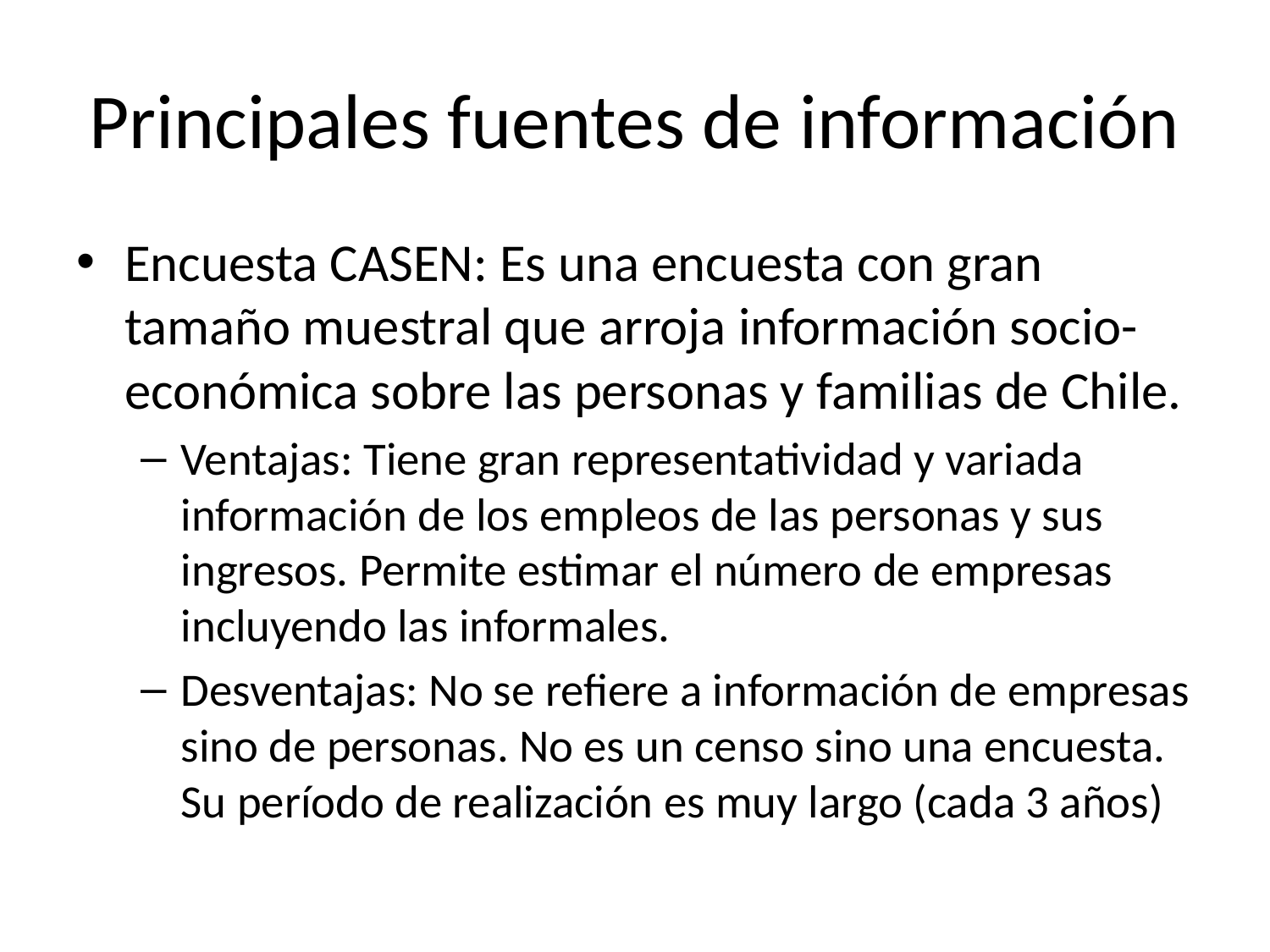

# Principales fuentes de información
Encuesta CASEN: Es una encuesta con gran tamaño muestral que arroja información socio-económica sobre las personas y familias de Chile.
Ventajas: Tiene gran representatividad y variada información de los empleos de las personas y sus ingresos. Permite estimar el número de empresas incluyendo las informales.
Desventajas: No se refiere a información de empresas sino de personas. No es un censo sino una encuesta. Su período de realización es muy largo (cada 3 años)